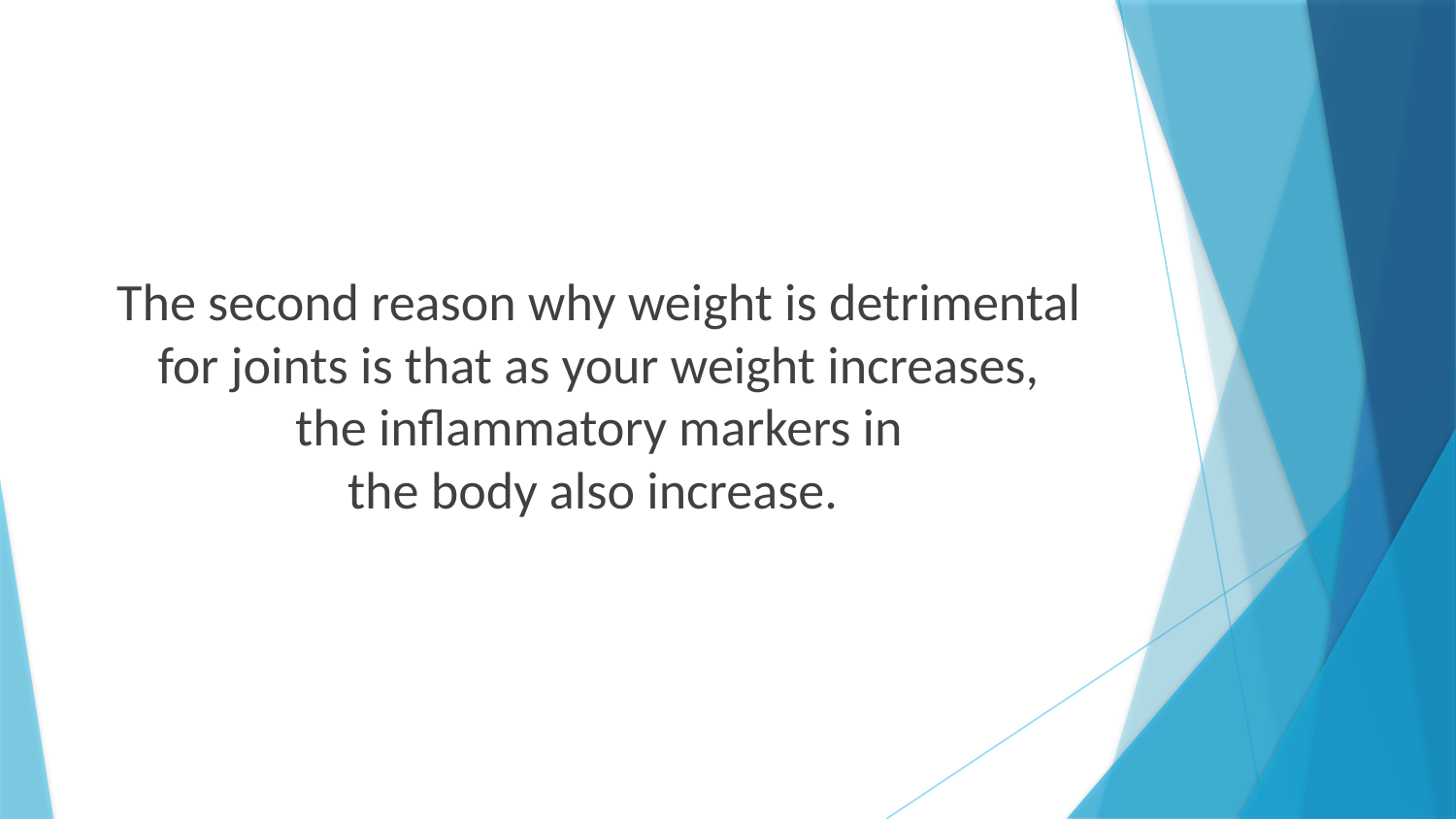

The second reason why weight is detrimental for joints is that as your weight increases,
the inflammatory markers in
the body also increase.